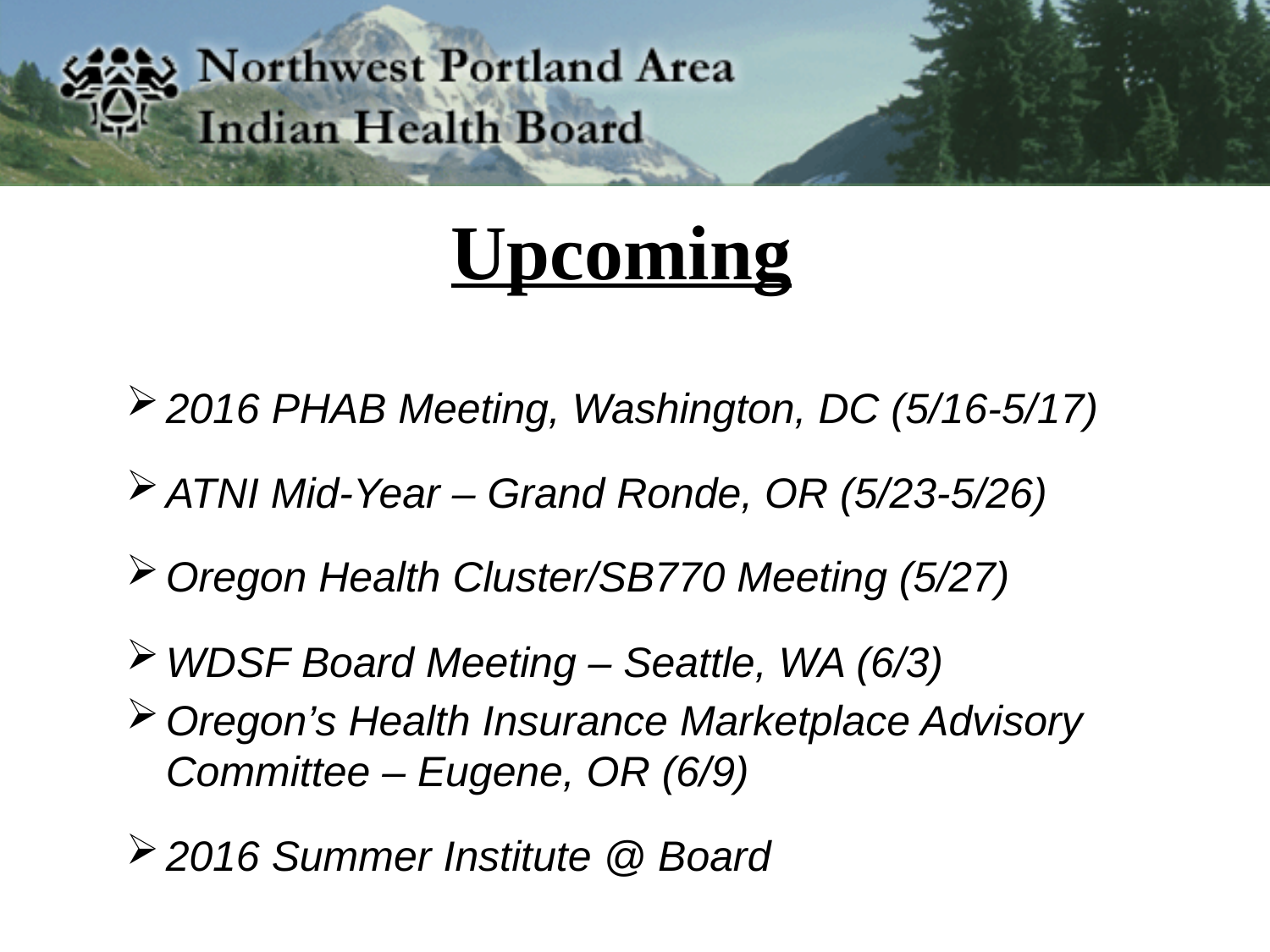

Upcoming
2016 PHAB Meeting, Washington, DC (5/16-5/17)
ATNI Mid-Year – Grand Ronde, OR (5/23-5/26)
Oregon Health Cluster/SB770 Meeting (5/27)
WDSF Board Meeting – Seattle, WA (6/3)
Oregon’s Health Insurance Marketplace Advisory Committee – Eugene, OR (6/9)
2016 Summer Institute @ Board